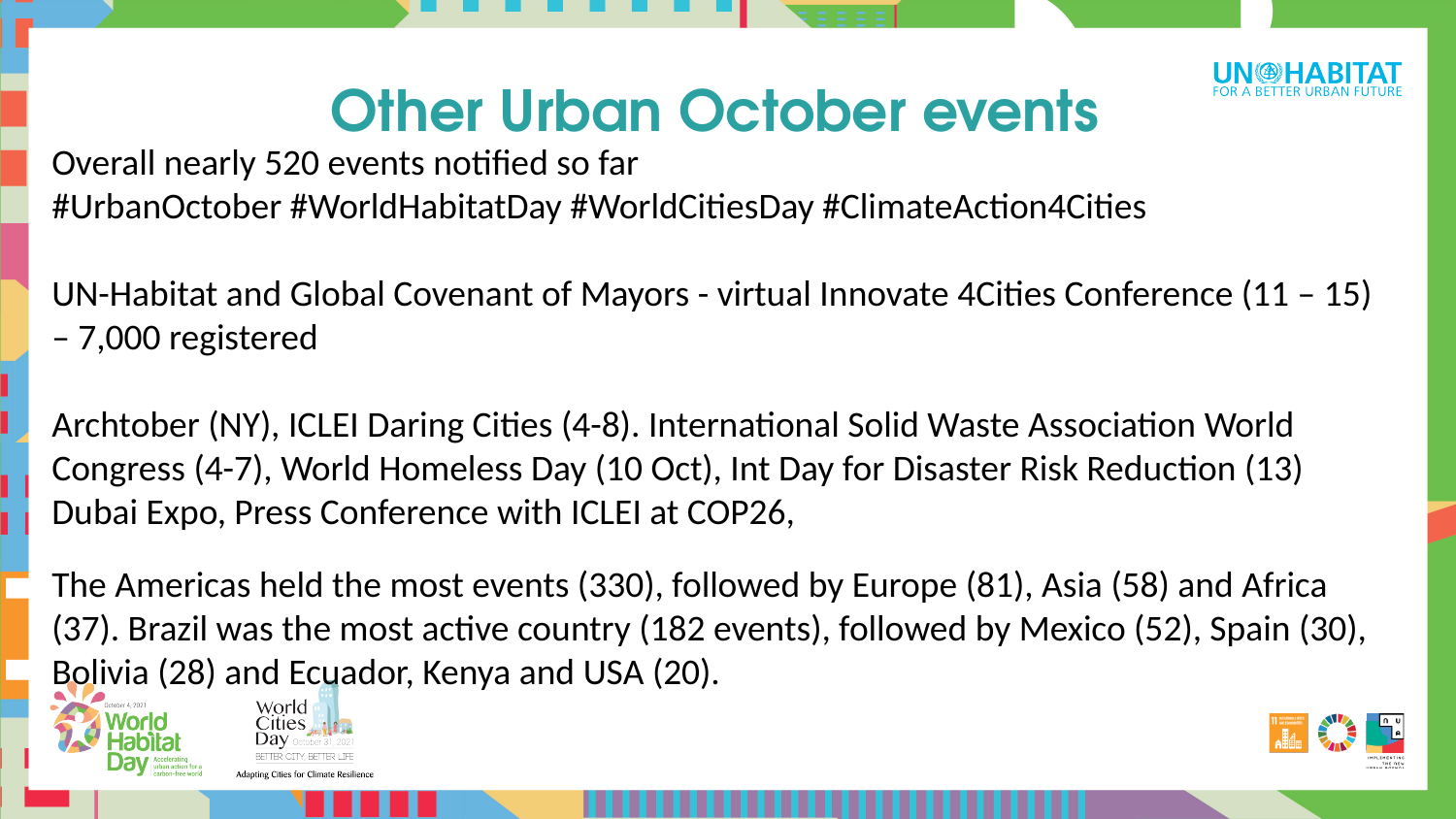

Other Urban October events
Overall nearly 520 events notified so far
#UrbanOctober #WorldHabitatDay #WorldCitiesDay #ClimateAction4Cities

UN-Habitat and Global Covenant of Mayors - virtual Innovate 4Cities Conference (11 – 15) – 7,000 registered

Archtober (NY), ICLEI Daring Cities (4-8). International Solid Waste Association World Congress (4-7), World Homeless Day (10 Oct), Int Day for Disaster Risk Reduction (13) Dubai Expo, Press Conference with ICLEI at COP26,

The Americas held the most events (330), followed by Europe (81), Asia (58) and Africa (37). Brazil was the most active country (182 events), followed by Mexico (52), Spain (30), Bolivia (28) and Ecuador, Kenya and USA (20).